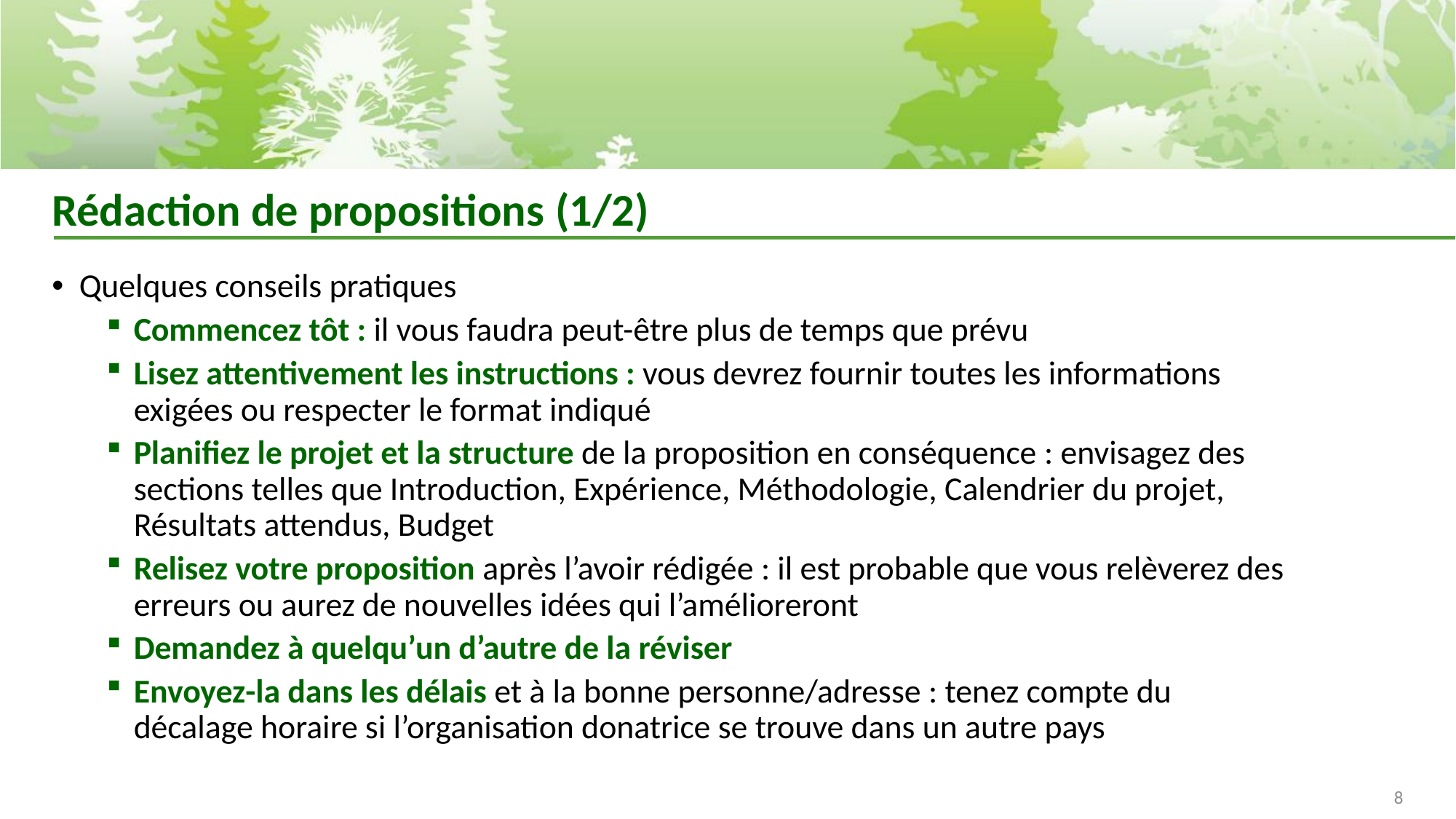

# Rédaction de propositions (1/2)
Quelques conseils pratiques
Commencez tôt : il vous faudra peut-être plus de temps que prévu
Lisez attentivement les instructions : vous devrez fournir toutes les informations exigées ou respecter le format indiqué
Planifiez le projet et la structure de la proposition en conséquence : envisagez des sections telles que Introduction, Expérience, Méthodologie, Calendrier du projet, Résultats attendus, Budget
Relisez votre proposition après l’avoir rédigée : il est probable que vous relèverez des erreurs ou aurez de nouvelles idées qui l’amélioreront
Demandez à quelqu’un d’autre de la réviser
Envoyez-la dans les délais et à la bonne personne/adresse : tenez compte du décalage horaire si l’organisation donatrice se trouve dans un autre pays
8